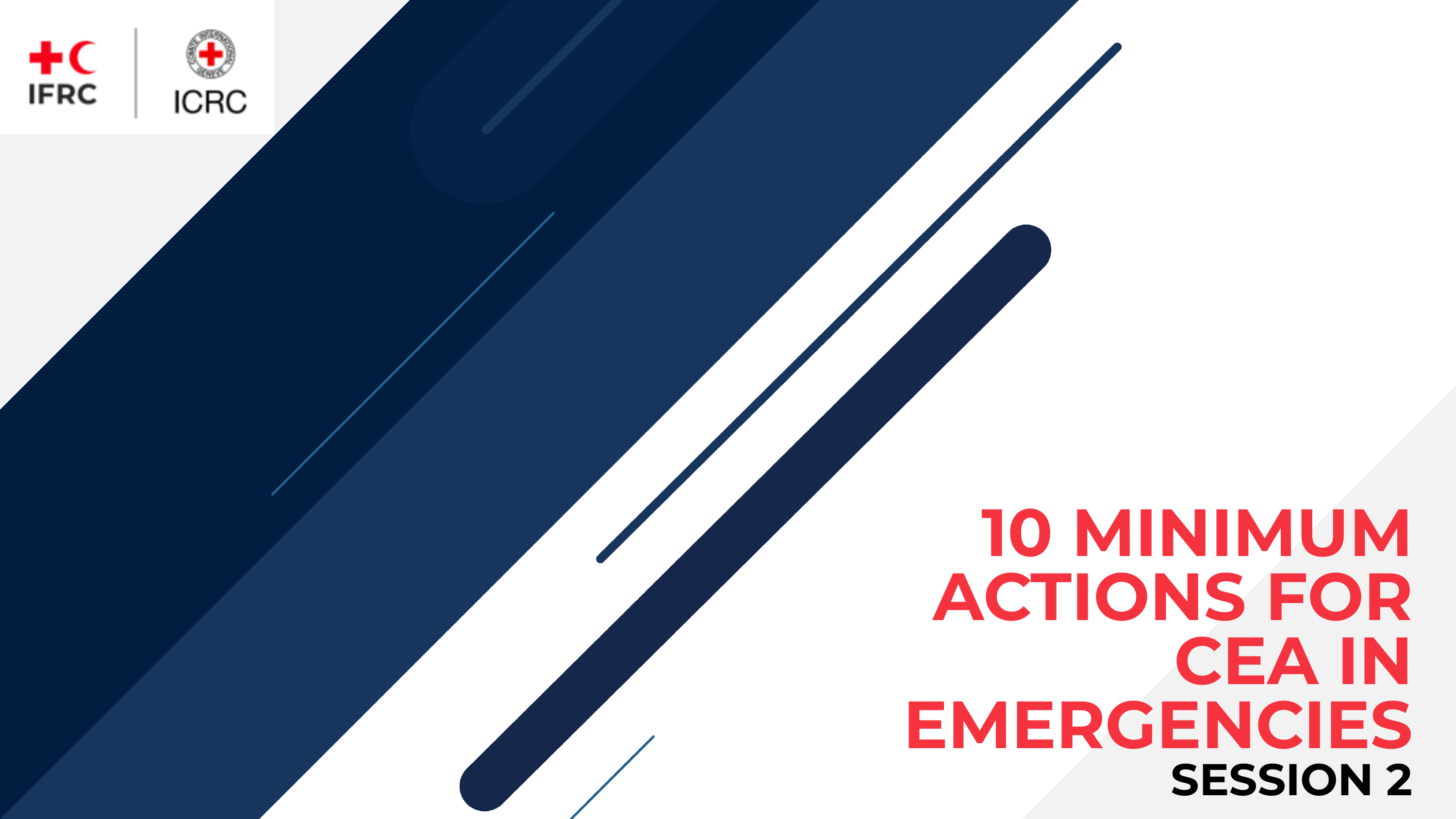

# 10 MINIMUM ACTIONS FOR CEA IN EMERGENCIES SESSION 2